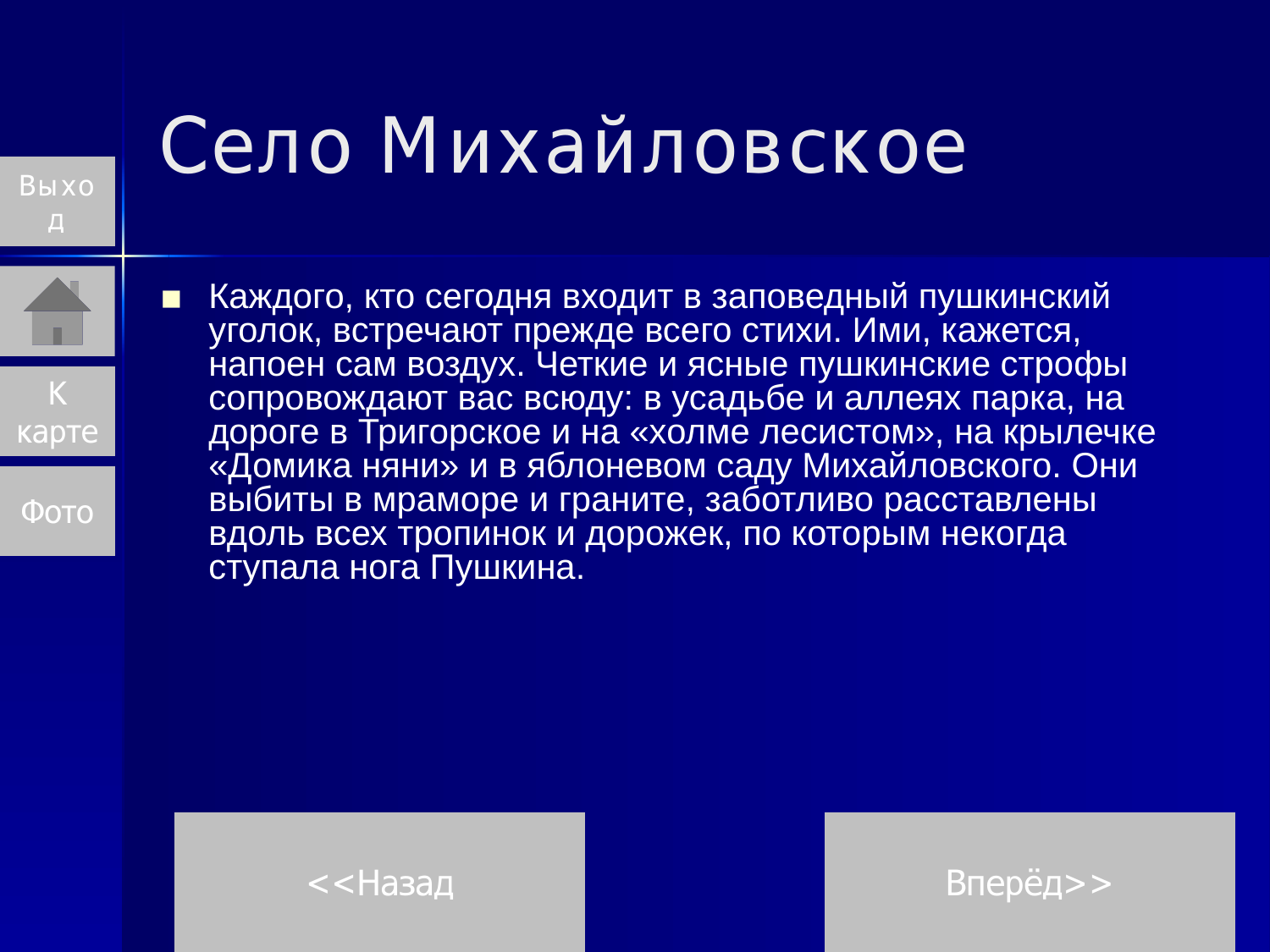

# Село Михайловское
Выход

Каждого, кто сегодня входит в заповедный пушкинский уголок, встречают прежде всего стихи. Ими, кажется, напоен сам воздух. Четкие и ясные пушкинские строфы сопровождают вас всюду: в усадьбе и аллеях парка, на дороге в Тригорское и на «холме лесистом», на крылечке «Домика няни» и в яблоневом саду Михайловского. Они выбиты в мраморе и граните, заботливо расставлены вдоль всех тропинок и дорожек, по которым некогда ступала нога Пушкина.
К
карте
Фото
<<Назад
Вперёд>>